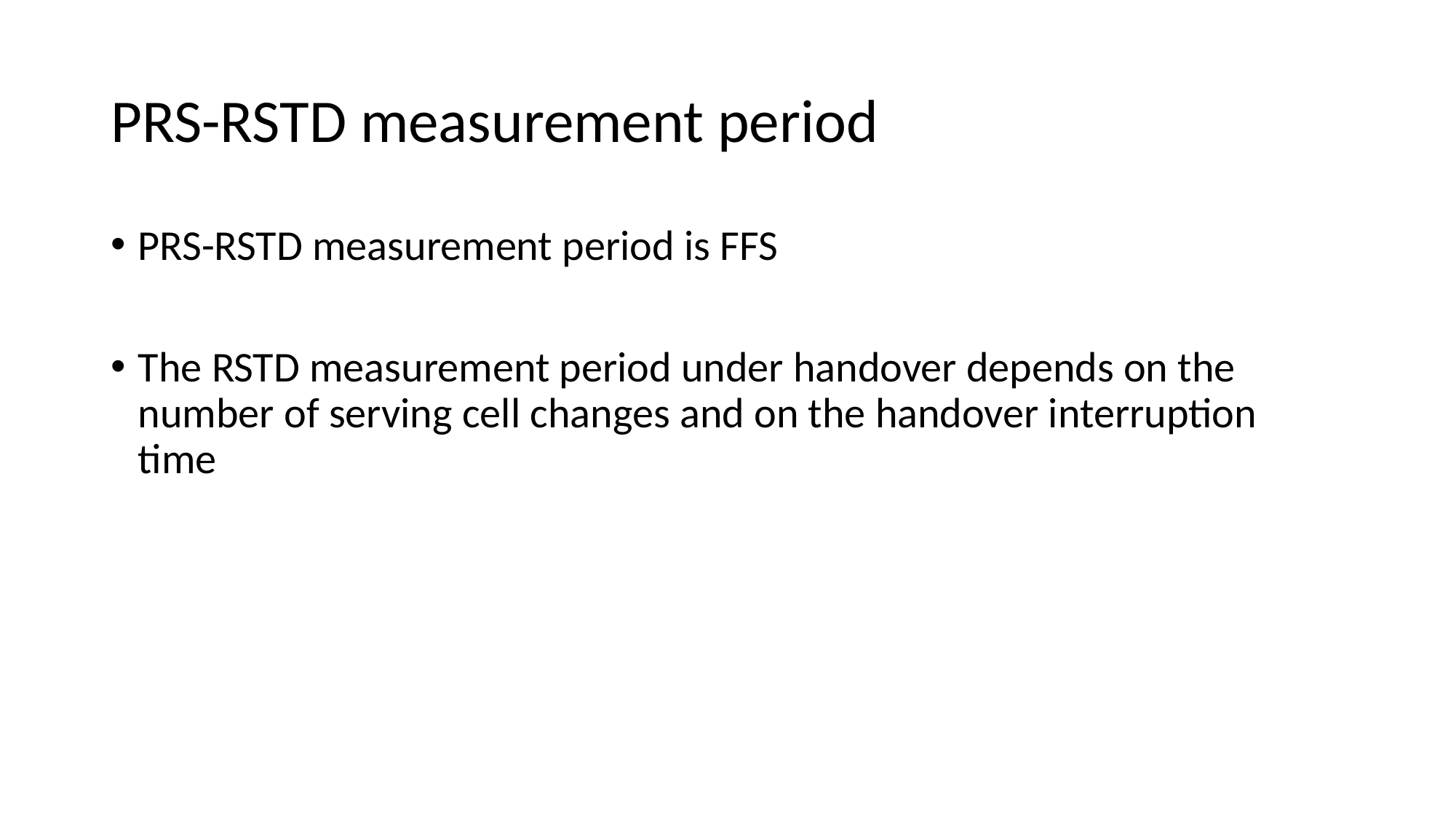

# PRS-RSTD measurement period
PRS-RSTD measurement period is FFS

The RSTD measurement period under handover depends on the number of serving cell changes and on the handover interruption time